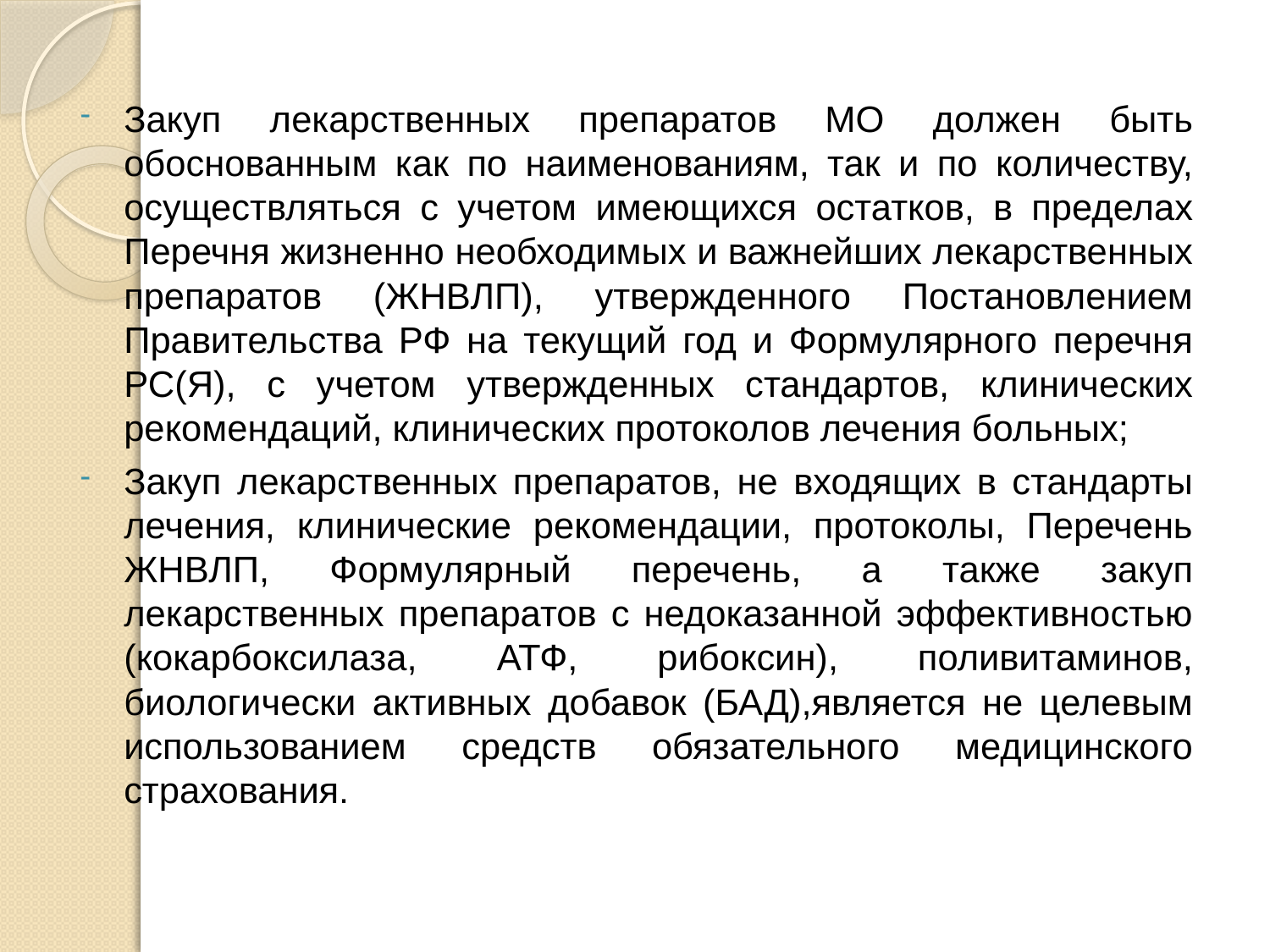

Закуп лекарственных препаратов МО должен быть обоснованным как по наименованиям, так и по количеству, осуществляться с учетом имеющихся остатков, в пределах Перечня жизненно необходимых и важнейших лекарственных препаратов (ЖНВЛП), утвержденного Постановлением Правительства РФ на текущий год и Формулярного перечня РС(Я), с учетом утвержденных стандартов, клинических рекомендаций, клинических протоколов лечения больных;
Закуп лекарственных препаратов, не входящих в стандарты лечения, клинические рекомендации, протоколы, Перечень ЖНВЛП, Формулярный перечень, а также закуп лекарственных препаратов с недоказанной эффективностью (кокарбоксилаза, АТФ, рибоксин), поливитаминов, биологически активных добавок (БАД),является не целевым использованием средств обязательного медицинского страхования.